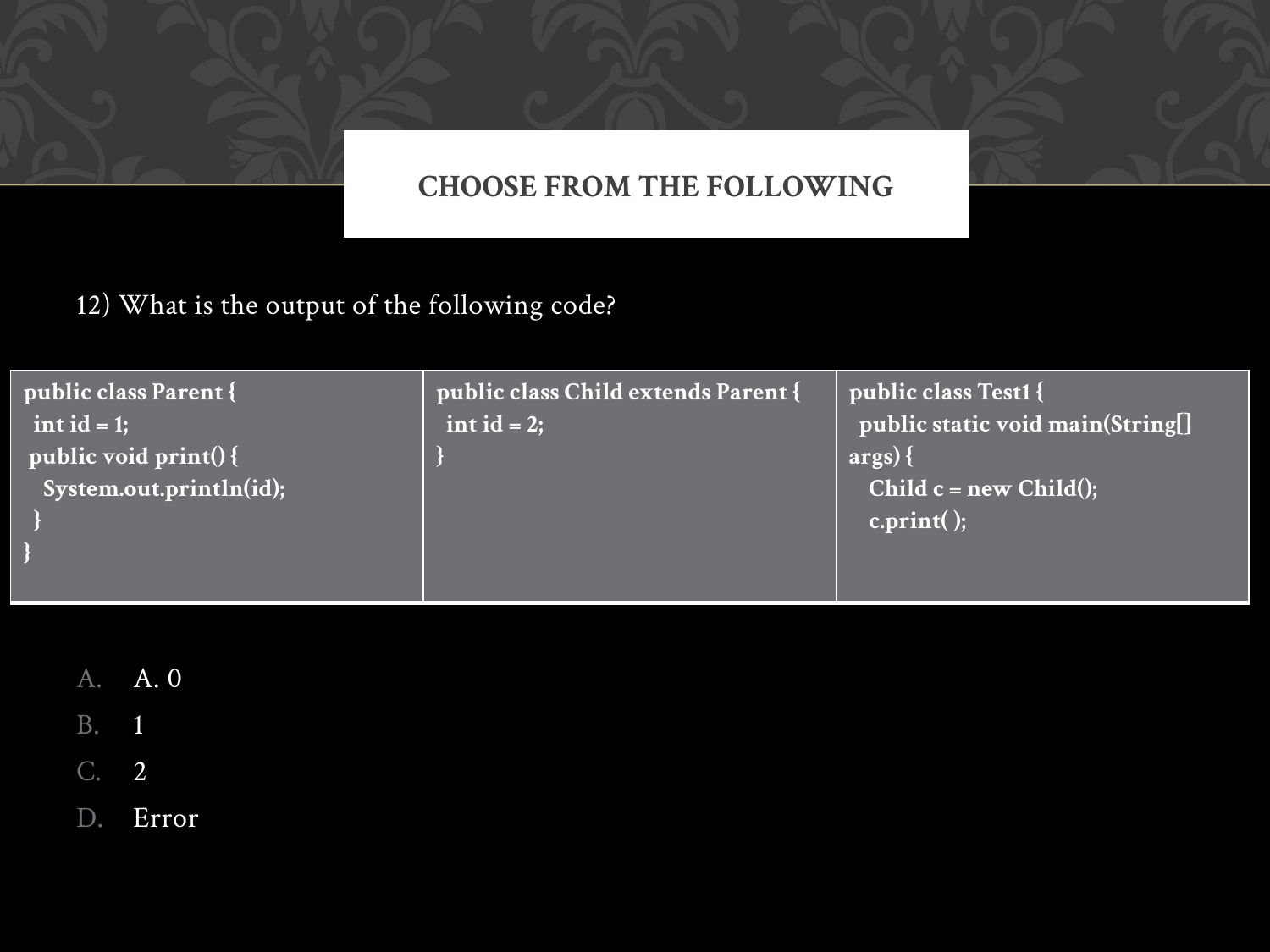

# Choose FROM the following
12) What is the output of the following code?

A. 0
1
2
Error
| public class Parent {   int id = 1;  public void print() {     System.out.println(id);   } } | public class Child extends Parent {   int id = 2; } | public class Test1 {   public static void main(String[] args) {     Child c = new Child();     c.print( ); |
| --- | --- | --- |